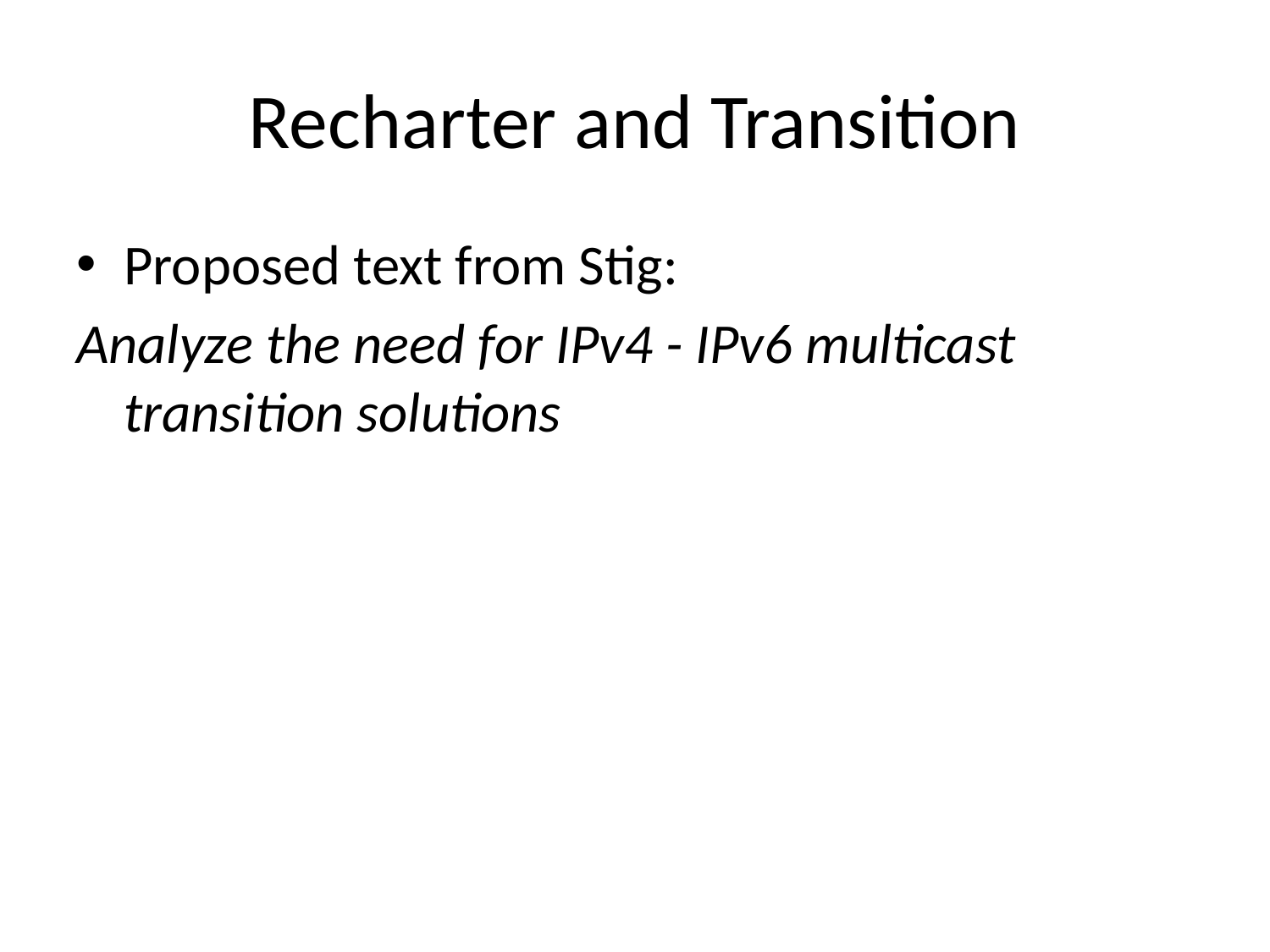

# Recharter and Transition
Proposed text from Stig:
Analyze the need for IPv4 - IPv6 multicast transition solutions